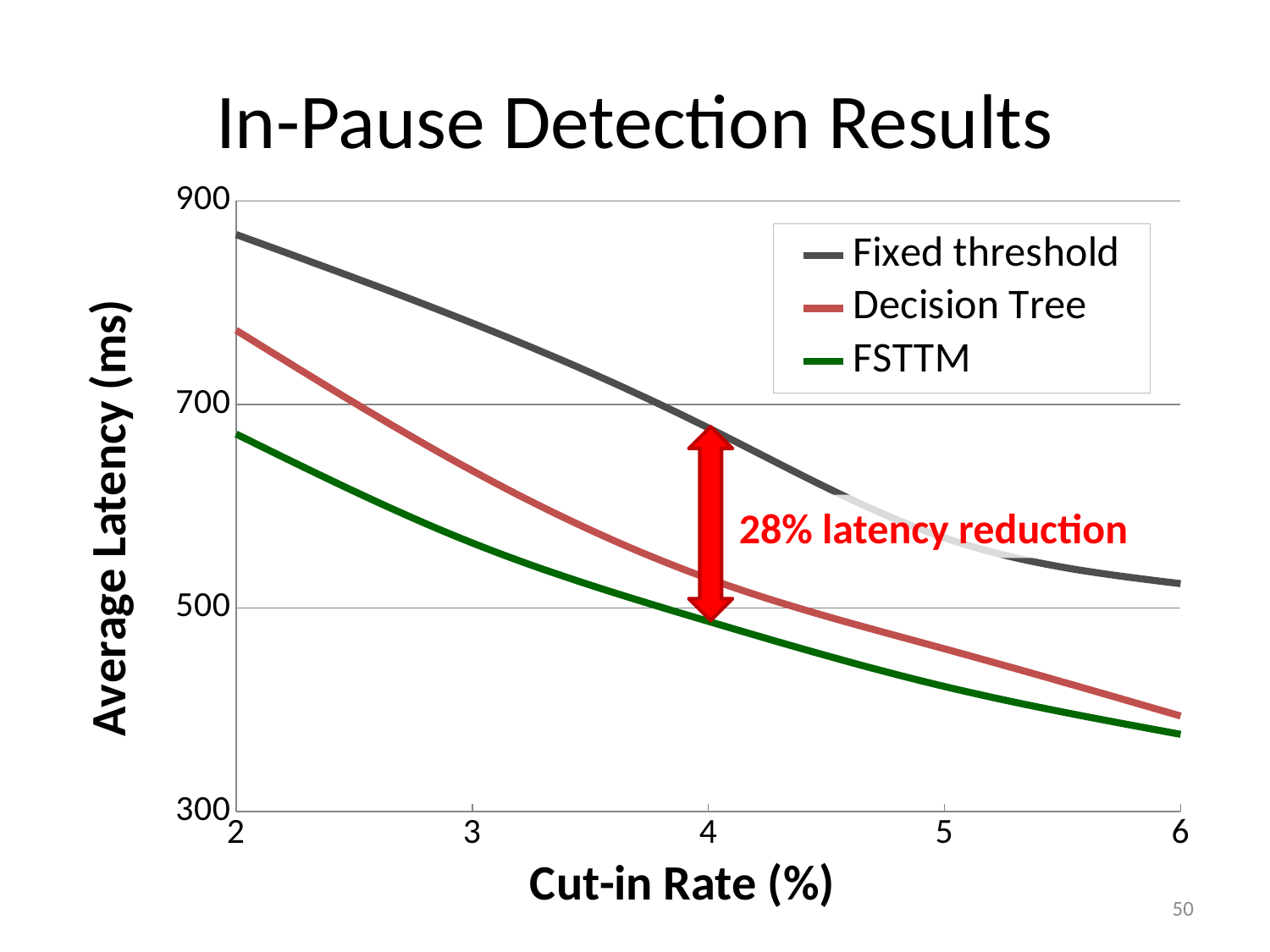

# In-Pause Detection Results

### Chart

| Category | Fixed threshold | Decision Tree | FSTTM |
|---|---|---|---|
28% latency reduction

50